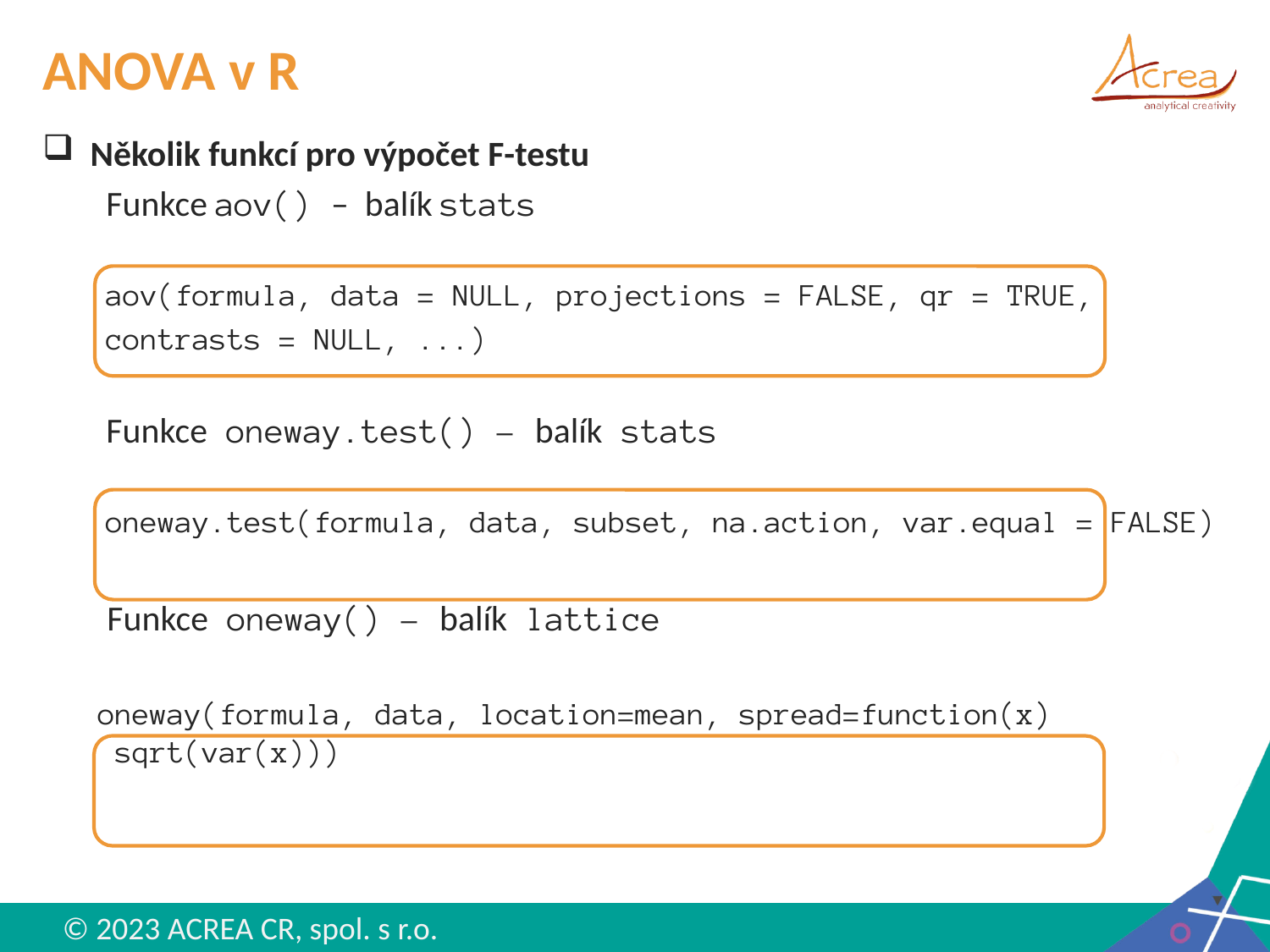

# ANOVA v R
Několik funkcí pro výpočet F-testu
Funkce aov() –  balík stats

aov(formula, data = NULL, projections = FALSE, qr = TRUE,
contrasts = NULL, ...)

Funkce oneway.test() – balík stats

oneway.test(formula, data, subset, na.action, var.equal = FALSE)

        Funkce oneway() – balík lattice

oneway(formula, data, location=mean, spread=function(x)           sqrt(var(x)))